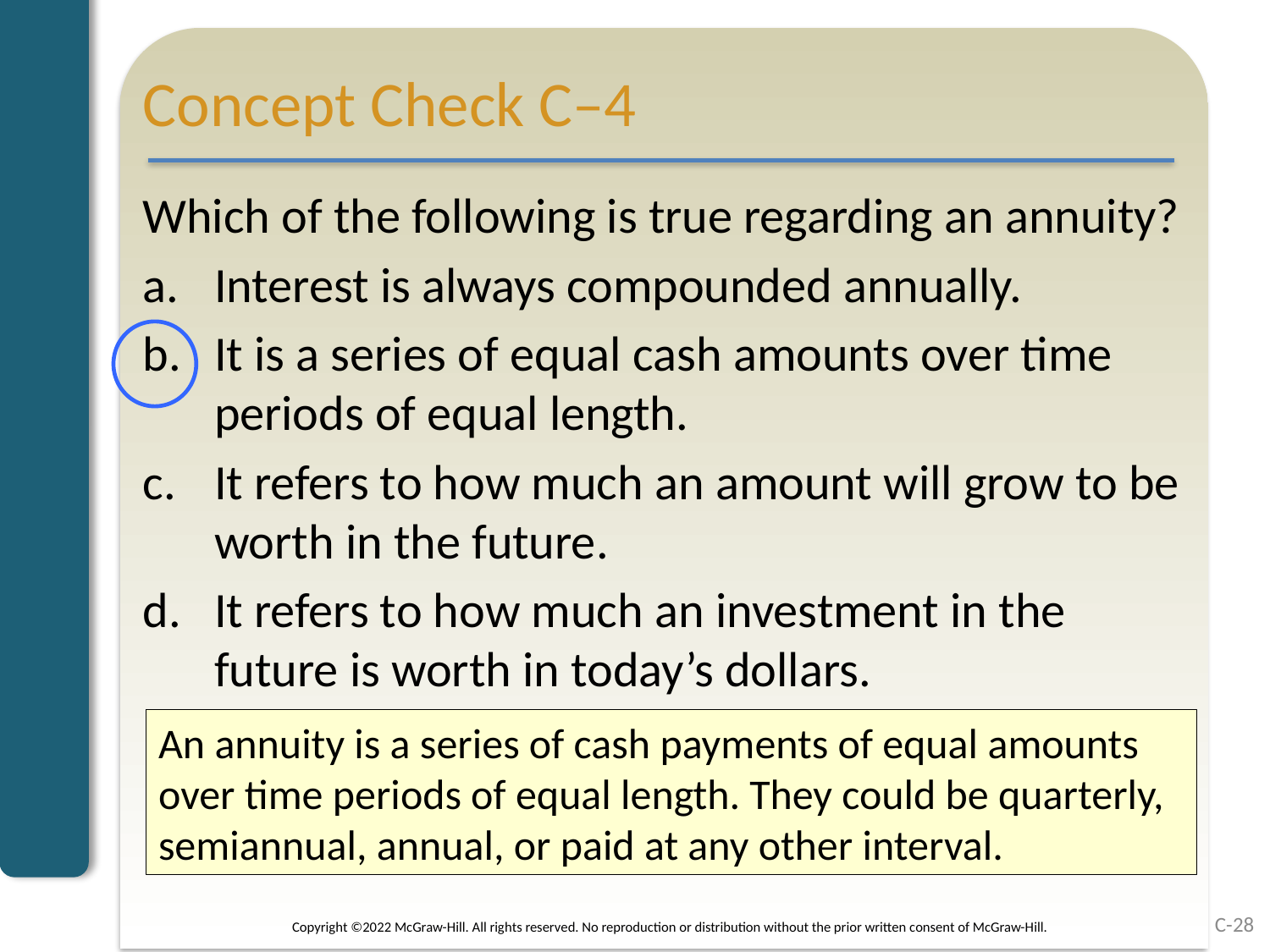

# Concept Check C–4
Which of the following is true regarding an annuity?
Interest is always compounded annually.
It is a series of equal cash amounts over time periods of equal length.
It refers to how much an amount will grow to be worth in the future.
It refers to how much an investment in the future is worth in today’s dollars.

An annuity is a series of cash payments of equal amounts over time periods of equal length. They could be quarterly, semiannual, annual, or paid at any other interval.
C-28
Copyright ©2022 McGraw-Hill. All rights reserved. No reproduction or distribution without the prior written consent of McGraw-Hill.